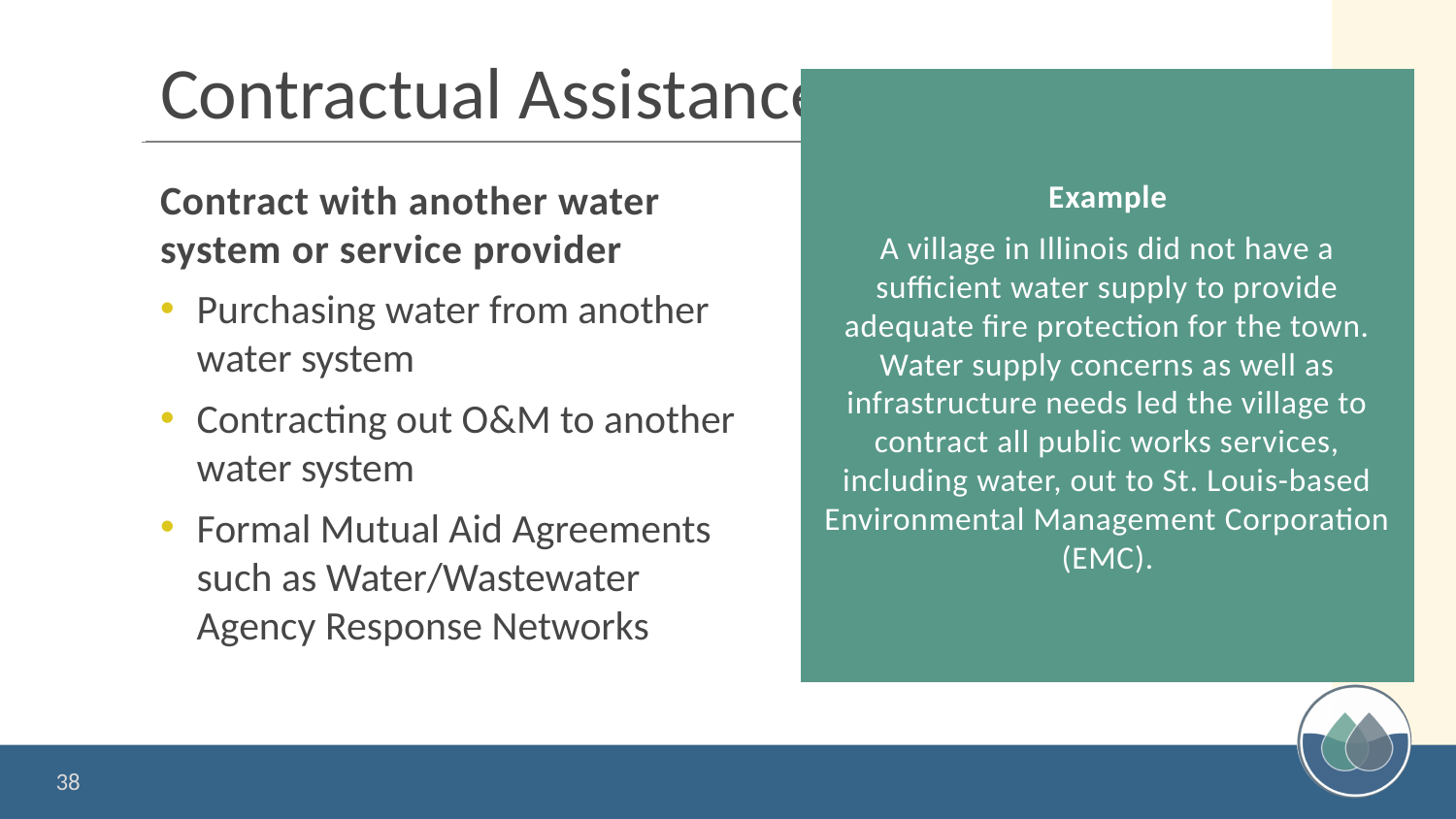

# Contractual Assistance
Example
A village in Illinois did not have a sufficient water supply to provide adequate fire protection for the town. Water supply concerns as well as infrastructure needs led the village to contract all public works services, including water, out to St. Louis-based Environmental Management Corporation (EMC).
Contract with another water system or service provider
Purchasing water from another water system
Contracting out O&M to another water system
Formal Mutual Aid Agreements such as Water/Wastewater Agency Response Networks
38